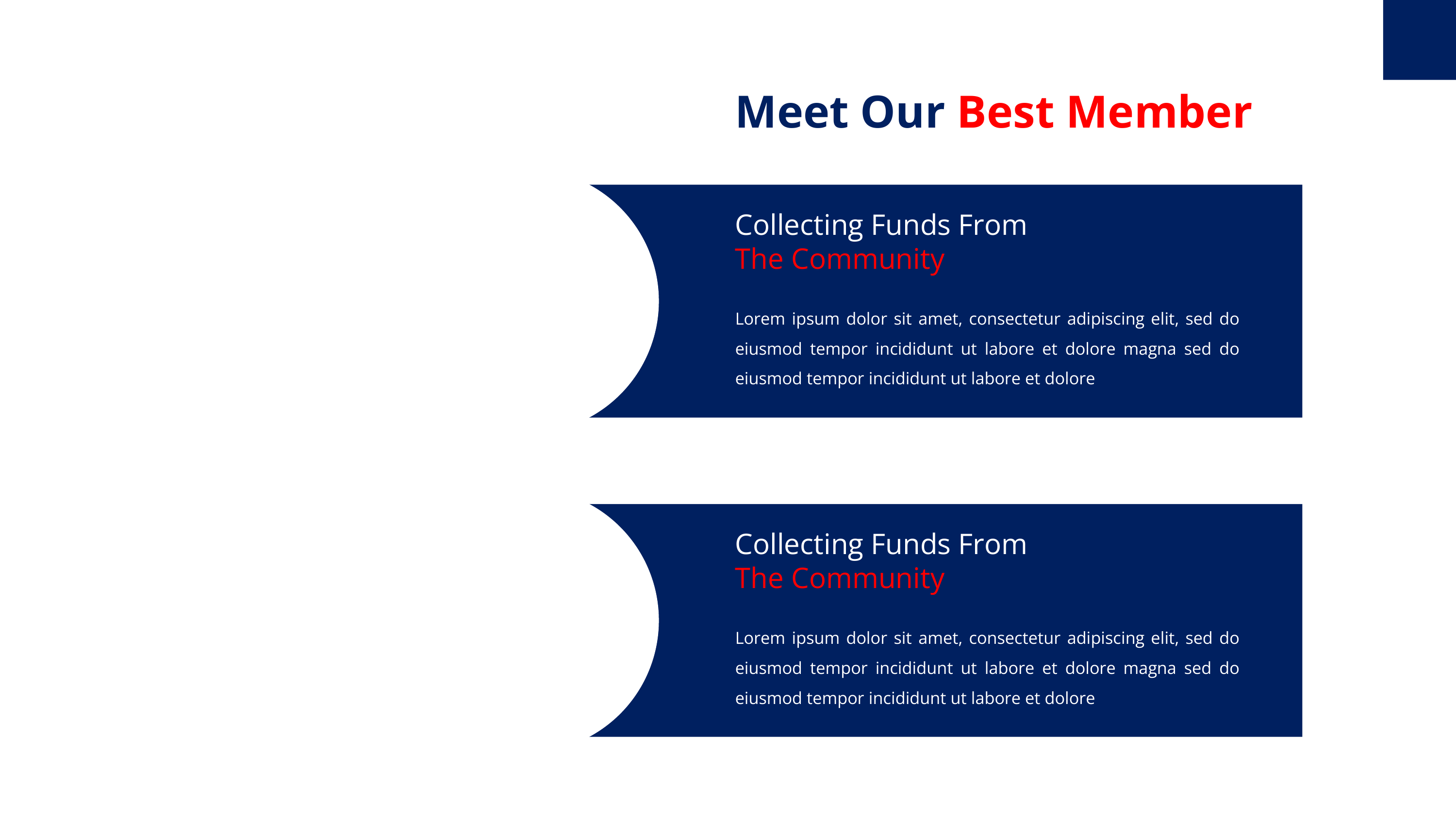

Meet Our Best Member

Collecting Funds From The Community
Lorem ipsum dolor sit amet, consectetur adipiscing elit, sed do eiusmod tempor incididunt ut labore et dolore magna sed do eiusmod tempor incididunt ut labore et dolore

Collecting Funds From The Community
Lorem ipsum dolor sit amet, consectetur adipiscing elit, sed do eiusmod tempor incididunt ut labore et dolore magna sed do eiusmod tempor incididunt ut labore et dolore